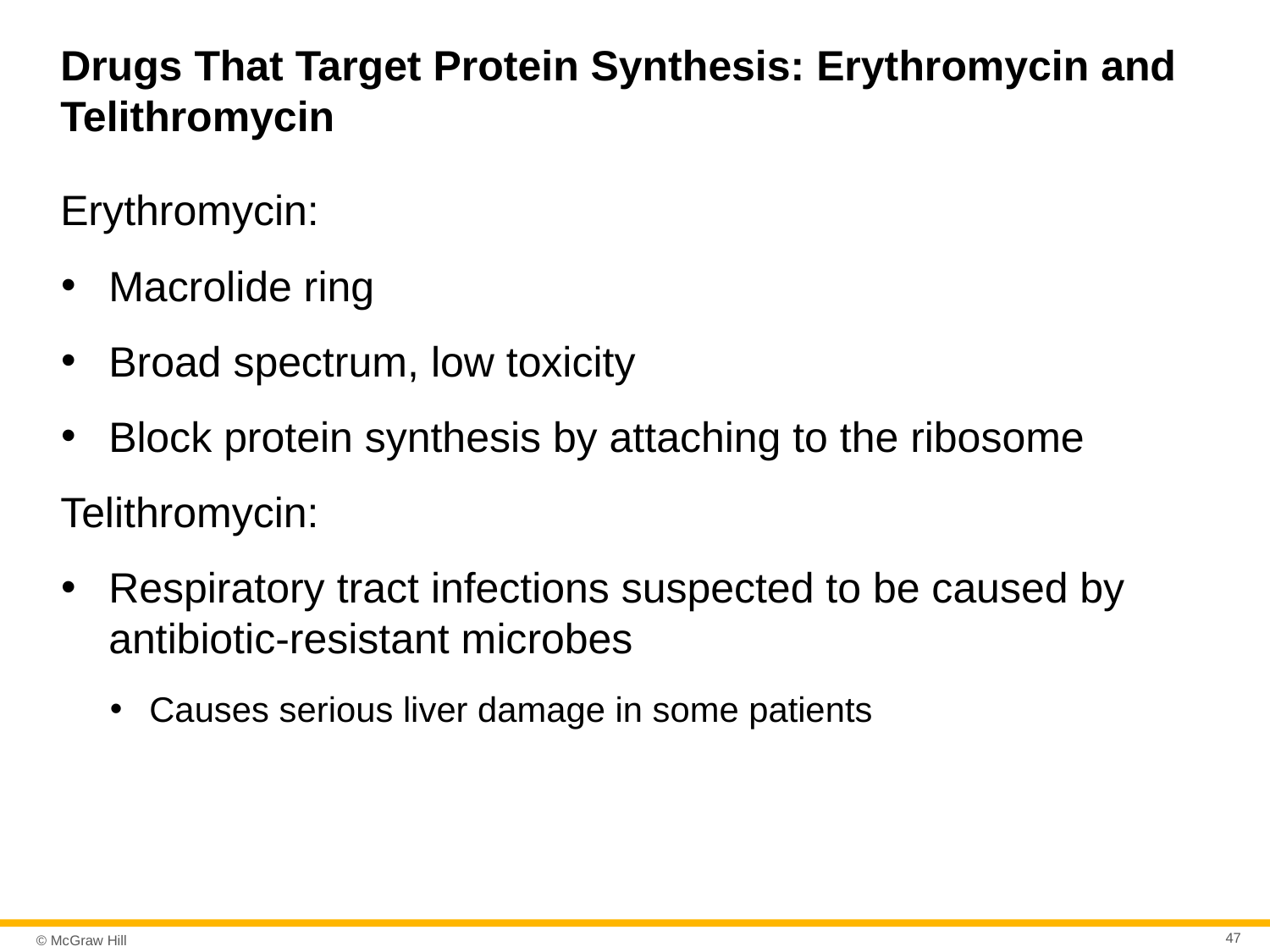

# Drugs That Target Protein Synthesis: Erythromycin and Telithromycin
Erythromycin:
Macrolide ring
Broad spectrum, low toxicity
Block protein synthesis by attaching to the ribosome
Telithromycin:
Respiratory tract infections suspected to be caused by antibiotic-resistant microbes
Causes serious liver damage in some patients